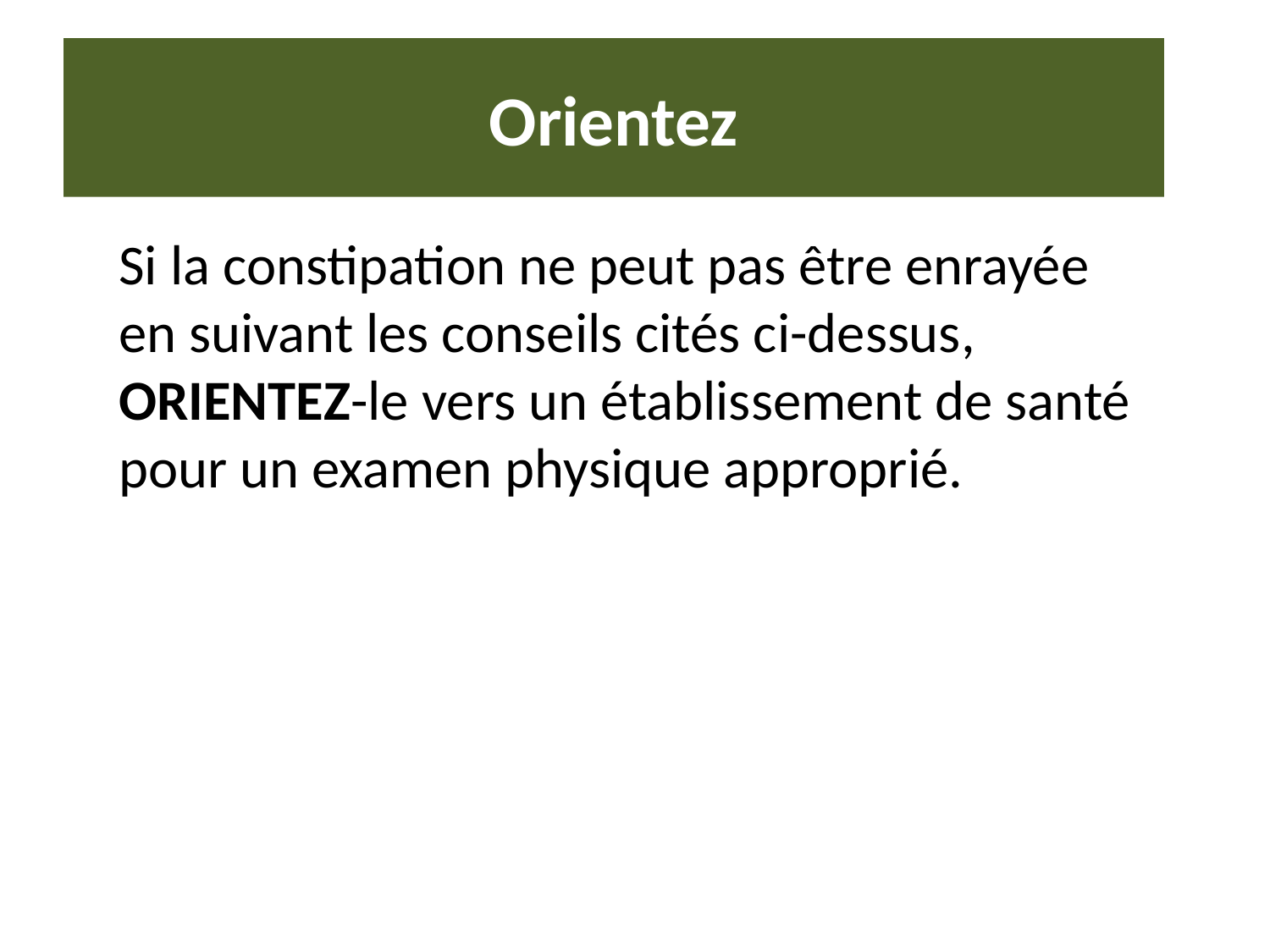

# Orientez
Si la constipation ne peut pas être enrayée en suivant les conseils cités ci-dessus, ORIENTEZ-le vers un établissement de santé pour un examen physique approprié.